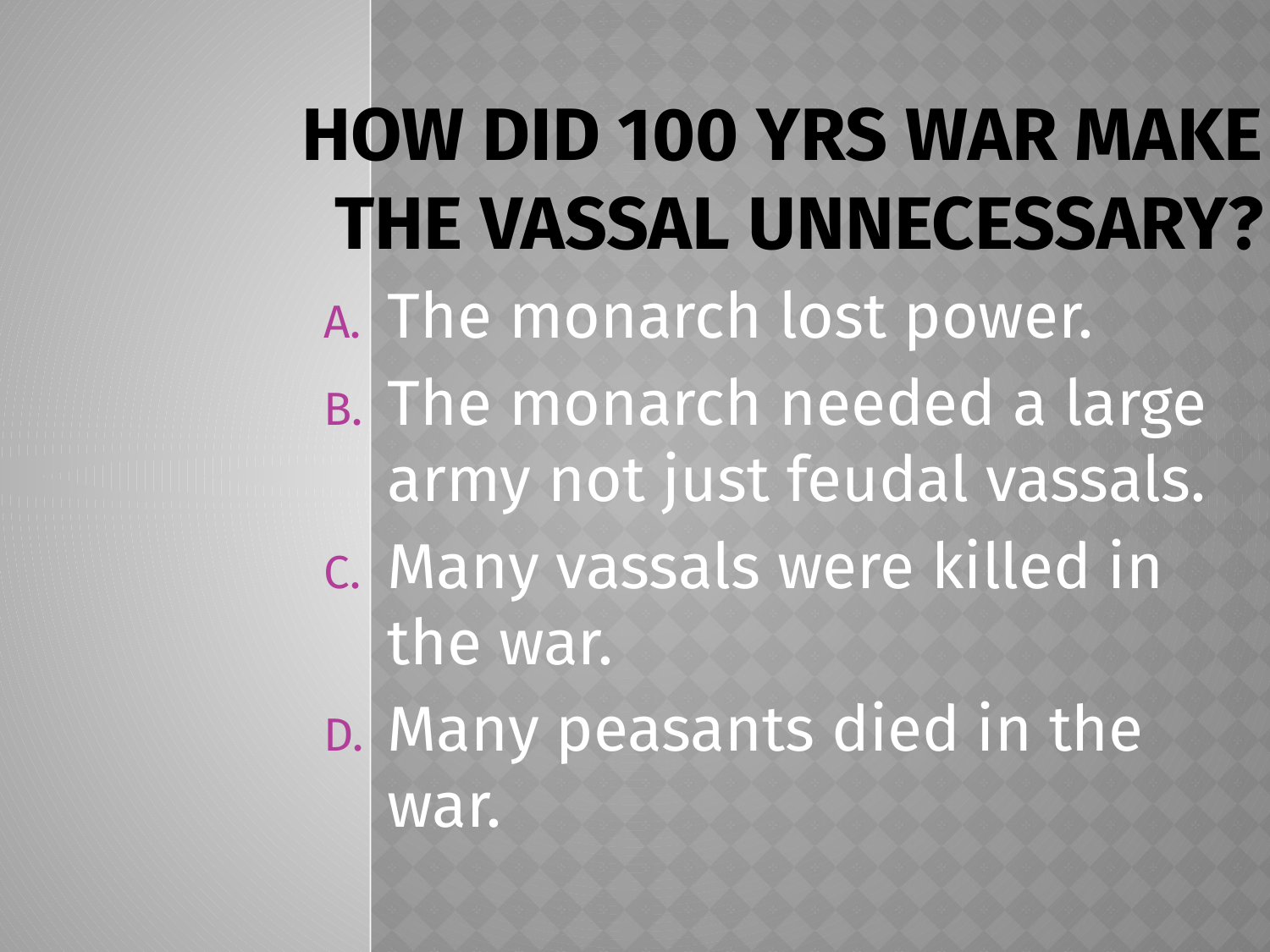

# How did 100 yrs war make the vassal unnecessary?
The monarch lost power.
The monarch needed a large army not just feudal vassals.
Many vassals were killed in the war.
Many peasants died in the war.